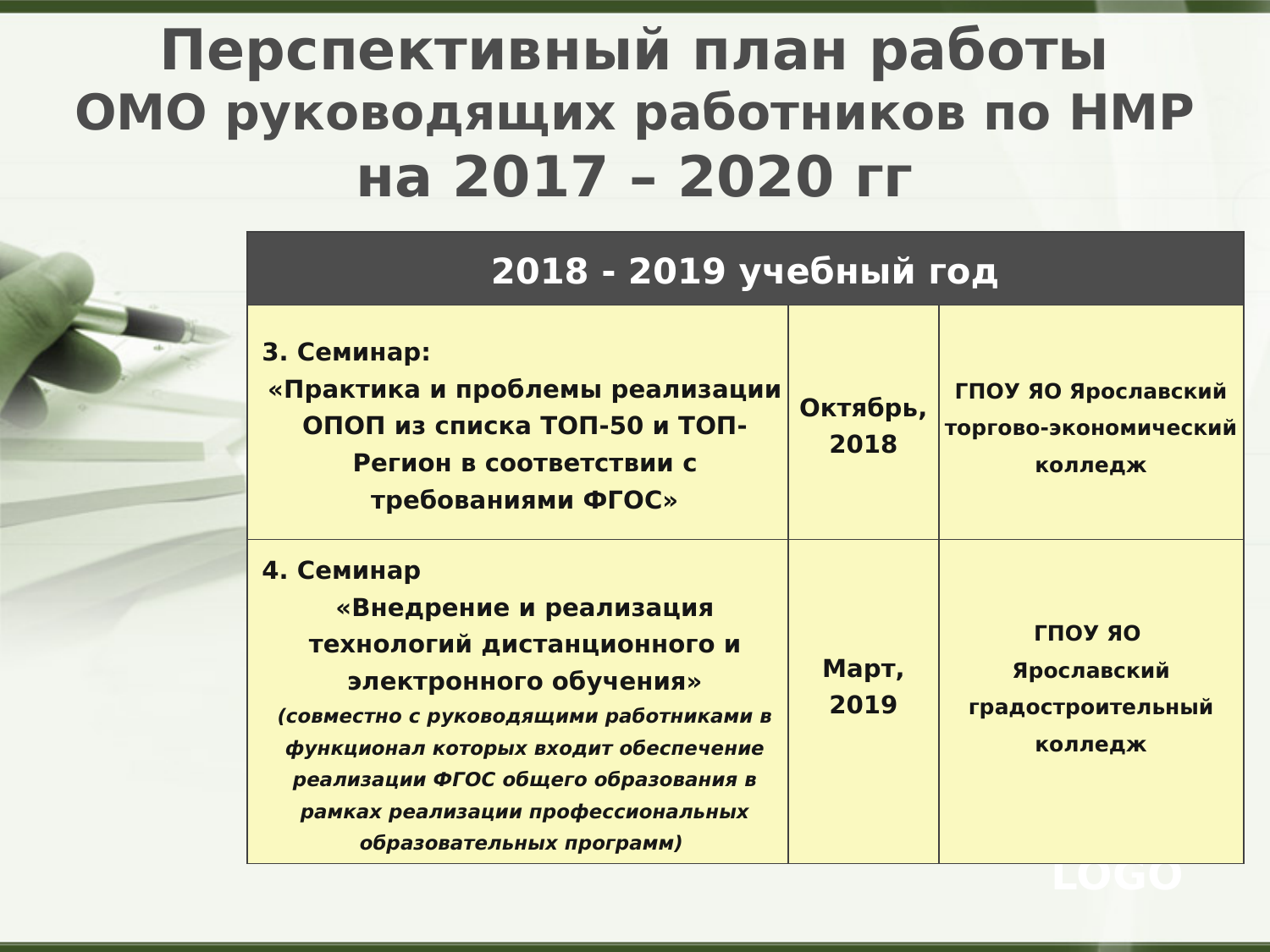

# Перспективный план работы ОМО руководящих работников по НМР на 2017 – 2020 гг
| 2018 - 2019 учебный год |  |  |
| --- | --- | --- |
| 3. Семинар: «Практика и проблемы реализации ОПОП из списка ТОП-50 и ТОП-Регион в соответствии с требованиями ФГОС» | Октябрь, 2018 | ГПОУ ЯО Ярославский торгово-экономический колледж |
| 4. Семинар «Внедрение и реализация технологий дистанционного и электронного обучения» (совместно с руководящими работниками в функционал которых входит обеспечение реализации ФГОС общего образования в рамках реализации профессиональных образовательных программ) | Март, 2019 | ГПОУ ЯО Ярославский градостроительный колледж |